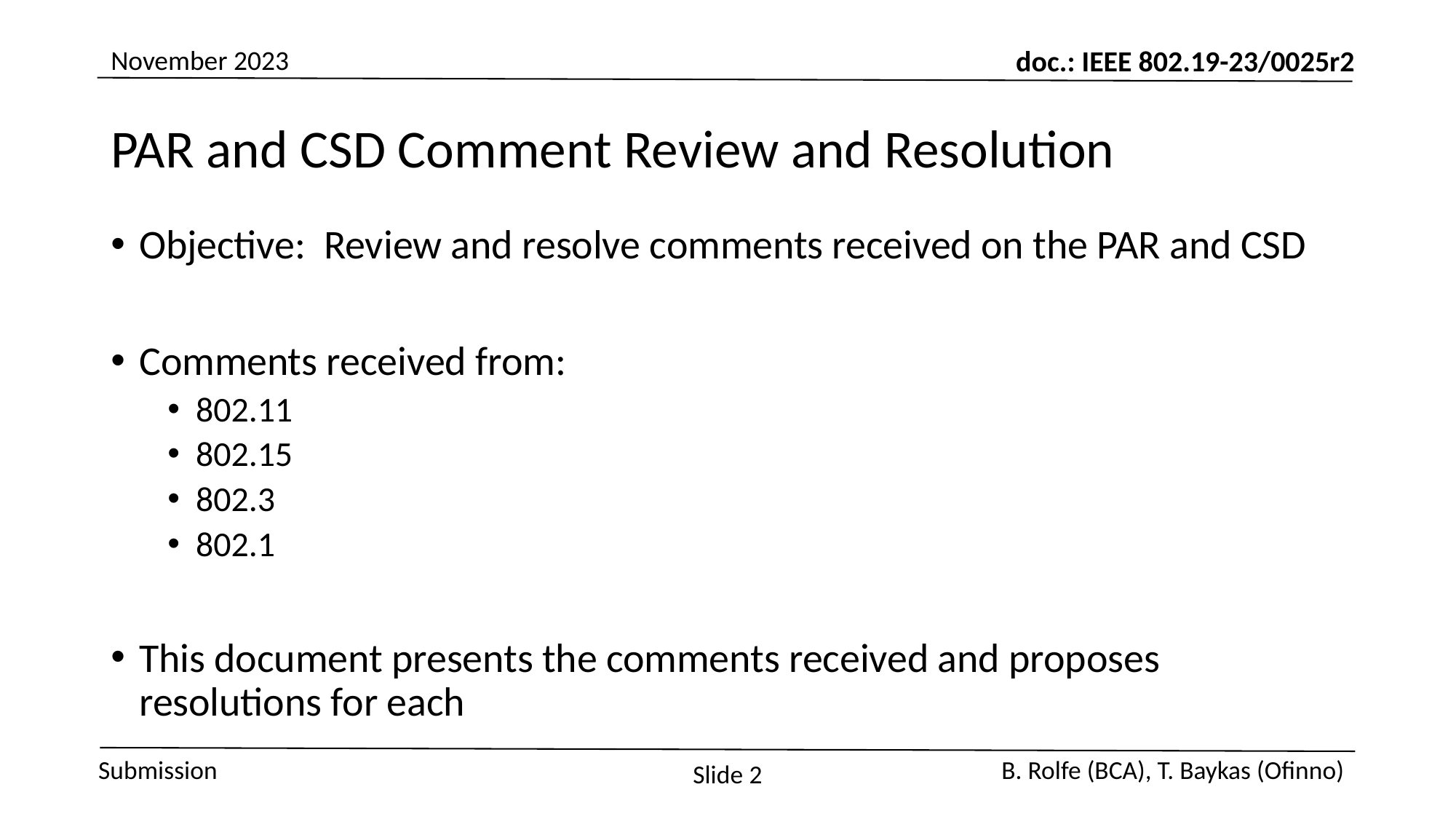

November 2023
# PAR and CSD Comment Review and Resolution
Objective:  Review and resolve comments received on the PAR and CSD

Comments received from:
802.11
802.15
802.3
802.1

This document presents the comments received and proposes resolutions for each